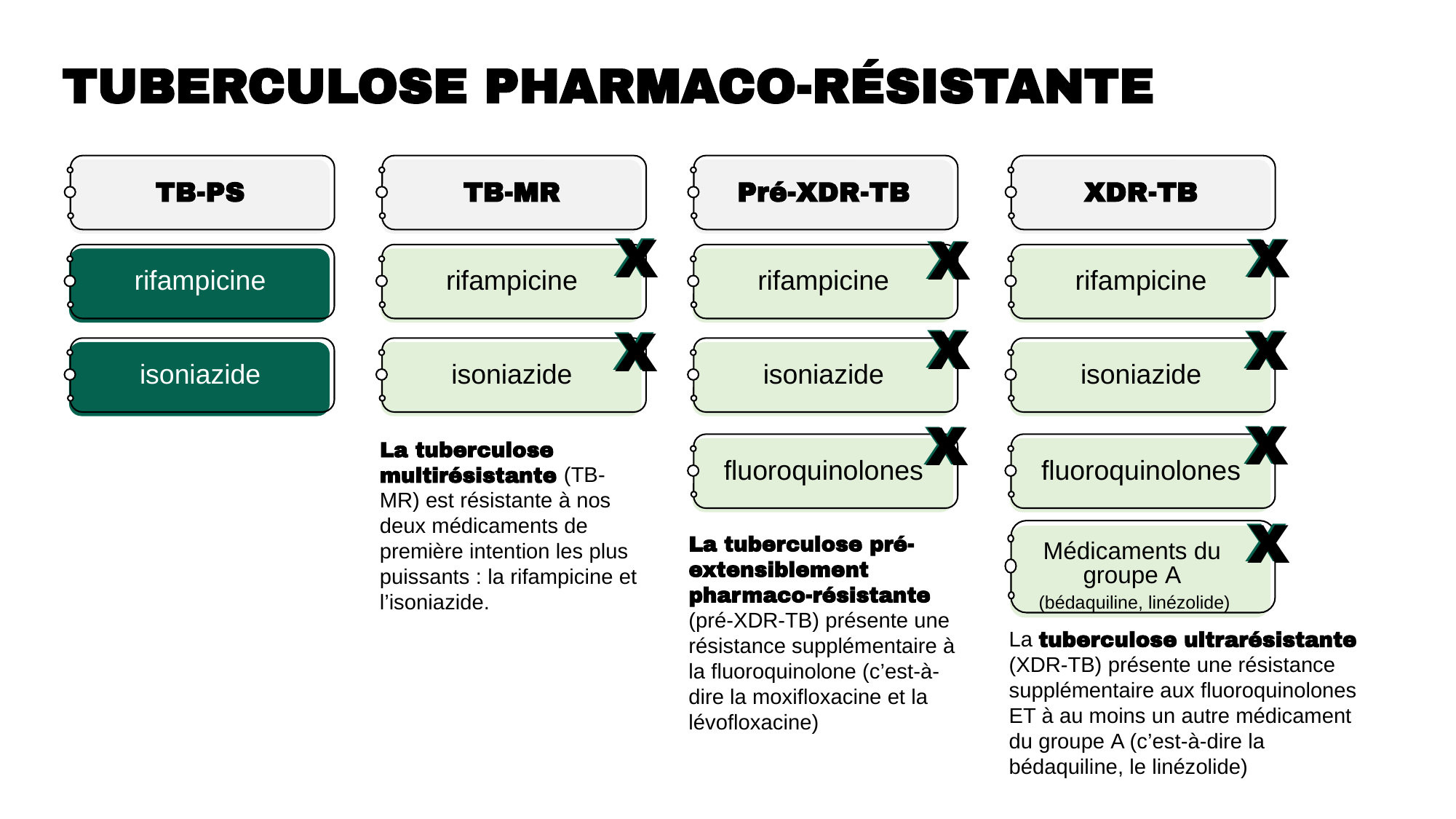

TUBERCULOSE PHARMACO-RÉSISTANTE

TB-PS

TB-MR

Pré-XDR-TB

XDR-TB
X
X
X
X
X
X

rifampicine

rifampicine

rifampicine

rifampicine
X
X
X
X
X
X

isoniazide

isoniazide

isoniazide

isoniazide
X
X
X
X
La tuberculose multirésistante (TB-MR) est résistante à nos deux médicaments de première intention les plus puissants : la rifampicine et l’isoniazide.

fluoroquinolones

fluoroquinolones
X
X

Médicaments du groupe A
 (bédaquiline, linézolide)

La tuberculose pré-extensiblement pharmaco-résistante (pré-XDR-TB) présente une résistance supplémentaire à la fluoroquinolone (c’est-à-dire la moxifloxacine et la lévofloxacine)
La tuberculose ultrarésistante (XDR-TB) présente une résistance supplémentaire aux fluoroquinolones ET à au moins un autre médicament du groupe A (c’est-à-dire la bédaquiline, le linézolide)